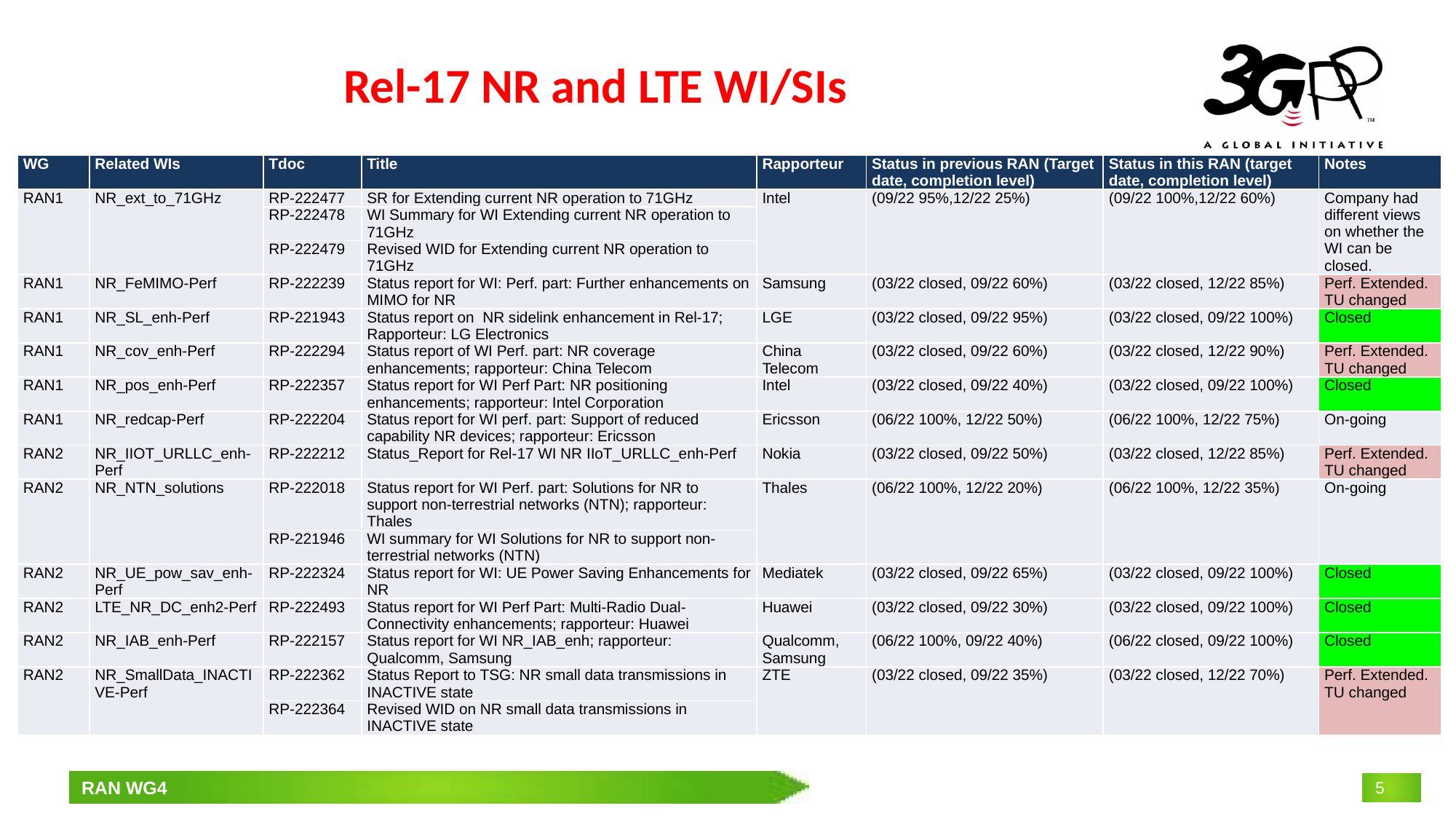

# Rel-17 NR and LTE WI/SIs
| WG | Related WIs | Tdoc | Title | Rapporteur | Status in previous RAN (Target date, completion level) | Status in this RAN (target date, completion level) | Notes |
| --- | --- | --- | --- | --- | --- | --- | --- |
| RAN1 | NR\_ext\_to\_71GHz | RP-222477 | SR for Extending current NR operation to 71GHz | Intel | (09/22 95%,12/22 25%) | (09/22 100%,12/22 60%) | Company had different views on whether the WI can be closed. |
|  |  | RP-222478 | WI Summary for WI Extending current NR operation to 71GHz |  |  |  |  |
|  |  | RP-222479 | Revised WID for Extending current NR operation to 71GHz |  |  |  |  |
| RAN1 | NR\_FeMIMO-Perf | RP-222239 | Status report for WI: Perf. part: Further enhancements on MIMO for NR | Samsung | (03/22 closed, 09/22 60%) | (03/22 closed, 12/22 85%) | Perf. Extended. TU changed |
| RAN1 | NR\_SL\_enh-Perf | RP-221943 | Status report on NR sidelink enhancement in Rel-17; Rapporteur: LG Electronics | LGE | (03/22 closed, 09/22 95%) | (03/22 closed, 09/22 100%) | Closed |
| RAN1 | NR\_cov\_enh-Perf | RP-222294 | Status report of WI Perf. part: NR coverage enhancements; rapporteur: China Telecom | China Telecom | (03/22 closed, 09/22 60%) | (03/22 closed, 12/22 90%) | Perf. Extended. TU changed |
| RAN1 | NR\_pos\_enh-Perf | RP-222357 | Status report for WI Perf Part: NR positioning enhancements; rapporteur: Intel Corporation | Intel | (03/22 closed, 09/22 40%) | (03/22 closed, 09/22 100%) | Closed |
| RAN1 | NR\_redcap-Perf | RP-222204 | Status report for WI perf. part: Support of reduced capability NR devices; rapporteur: Ericsson | Ericsson | (06/22 100%, 12/22 50%) | (06/22 100%, 12/22 75%) | On-going |
| RAN2 | NR\_IIOT\_URLLC\_enh-Perf | RP-222212 | Status\_Report for Rel-17 WI NR IIoT\_URLLC\_enh-Perf | Nokia | (03/22 closed, 09/22 50%) | (03/22 closed, 12/22 85%) | Perf. Extended. TU changed |
| RAN2 | NR\_NTN\_solutions | RP-222018 | Status report for WI Perf. part: Solutions for NR to support non-terrestrial networks (NTN); rapporteur: Thales | Thales | (06/22 100%, 12/22 20%) | (06/22 100%, 12/22 35%) | On-going |
|  |  | RP-221946 | WI summary for WI Solutions for NR to support non-terrestrial networks (NTN) |  |  |  |  |
| RAN2 | NR\_UE\_pow\_sav\_enh-Perf | RP-222324 | Status report for WI: UE Power Saving Enhancements for NR | Mediatek | (03/22 closed, 09/22 65%) | (03/22 closed, 09/22 100%) | Closed |
| RAN2 | LTE\_NR\_DC\_enh2-Perf | RP-222493 | Status report for WI Perf Part: Multi-Radio Dual-Connectivity enhancements; rapporteur: Huawei | Huawei | (03/22 closed, 09/22 30%) | (03/22 closed, 09/22 100%) | Closed |
| RAN2 | NR\_IAB\_enh-Perf | RP-222157 | Status report for WI NR\_IAB\_enh; rapporteur: Qualcomm, Samsung | Qualcomm, Samsung | (06/22 100%, 09/22 40%) | (06/22 closed, 09/22 100%) | Closed |
| RAN2 | NR\_SmallData\_INACTIVE-Perf | RP-222362 | Status Report to TSG: NR small data transmissions in INACTIVE state | ZTE | (03/22 closed, 09/22 35%) | (03/22 closed, 12/22 70%) | Perf. Extended. TU changed |
|  |  | RP-222364 | Revised WID on NR small data transmissions in INACTIVE state |  |  |  |  |